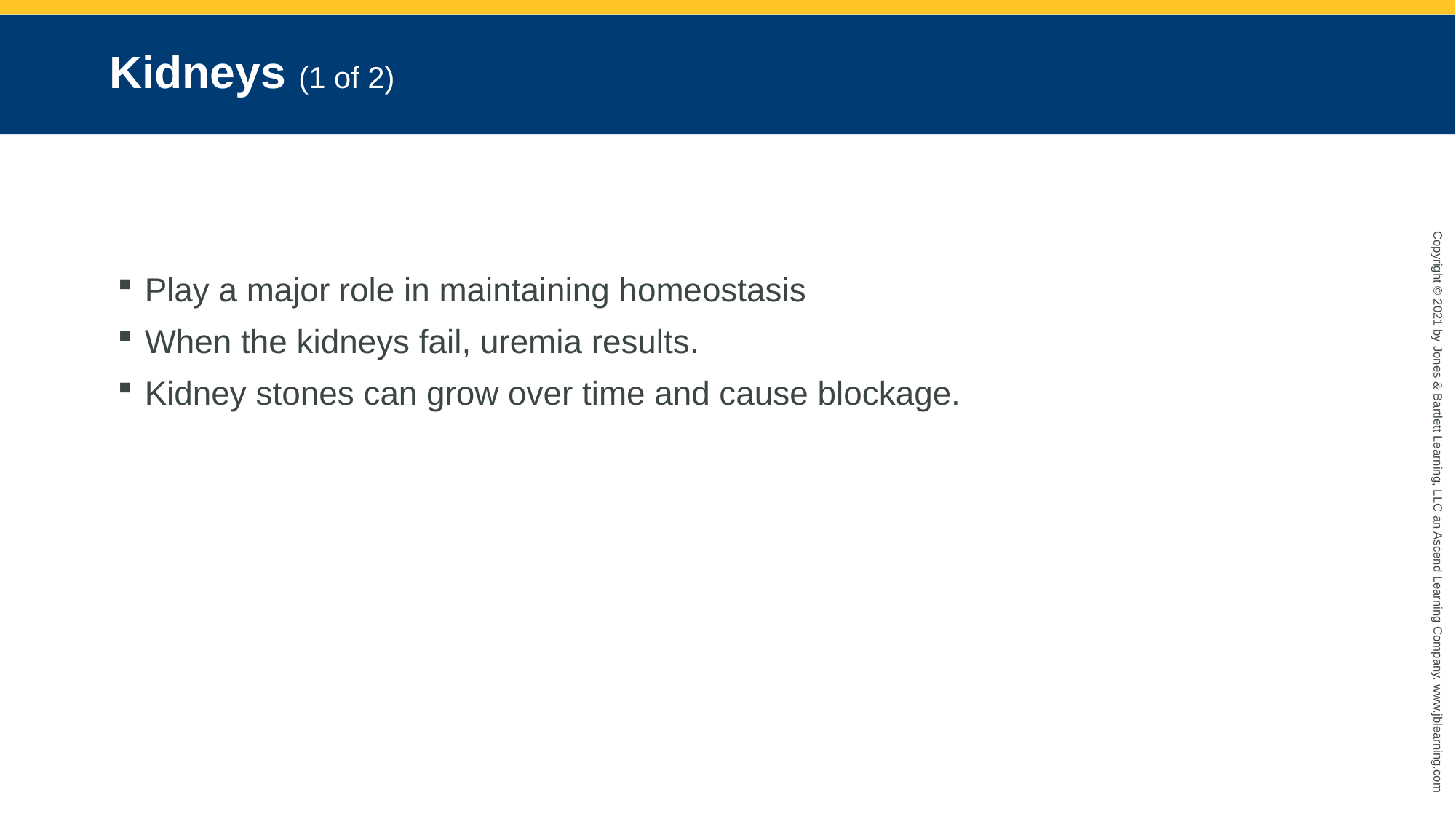

# Kidneys (1 of 2)
Play a major role in maintaining homeostasis
When the kidneys fail, uremia results.
Kidney stones can grow over time and cause blockage.